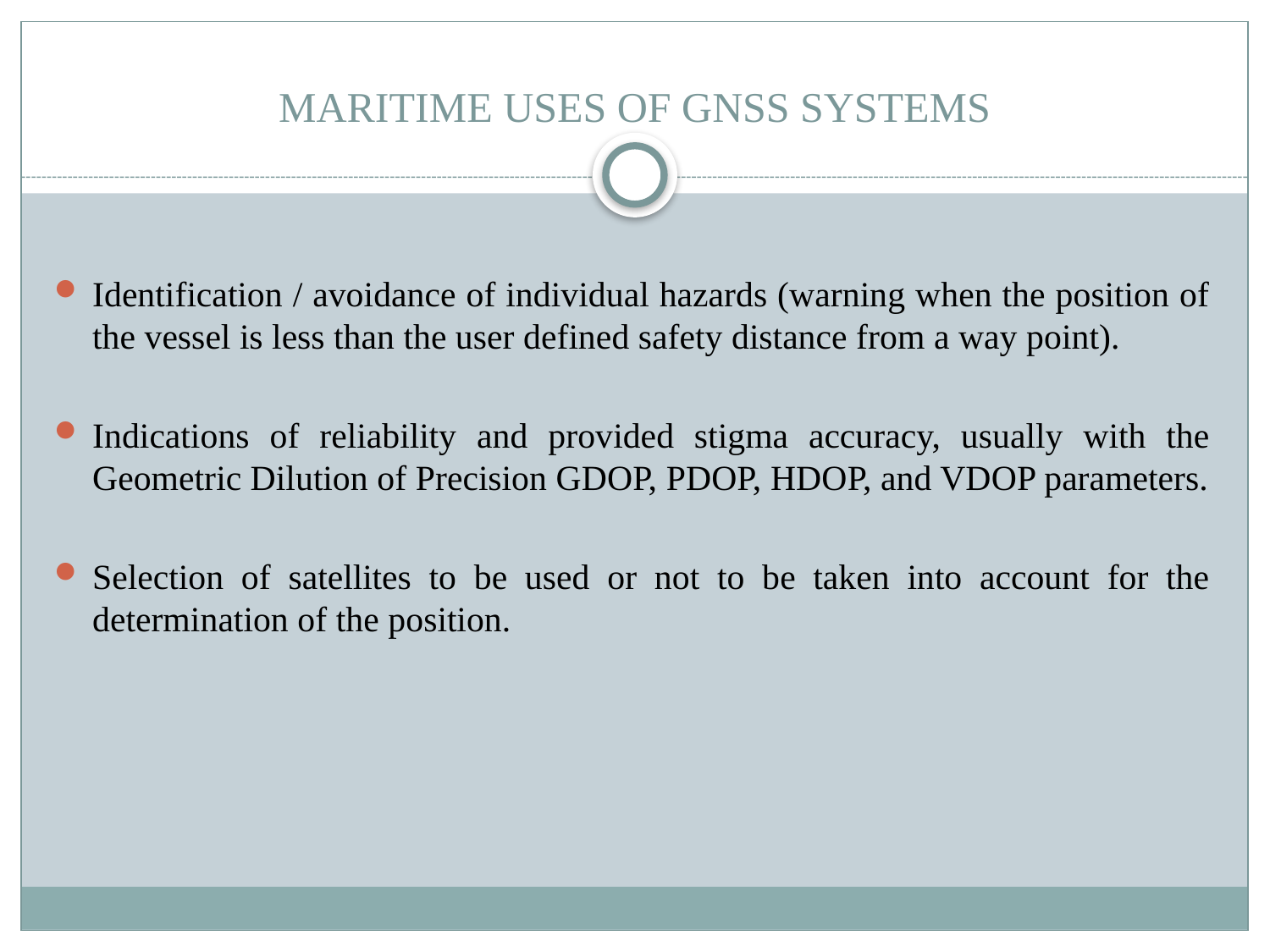

# MARITIME USES OF GNSS SYSTEMS

Identification / avoidance of individual hazards (warning when the position of the vessel is less than the user defined safety distance from a way point).

Indications of reliability and provided stigma accuracy, usually with the Geometric Dilution of Precision GDOP, PDOP, HDOP, and VDOP parameters.

Selection of satellites to be used or not to be taken into account for the determination of the position.